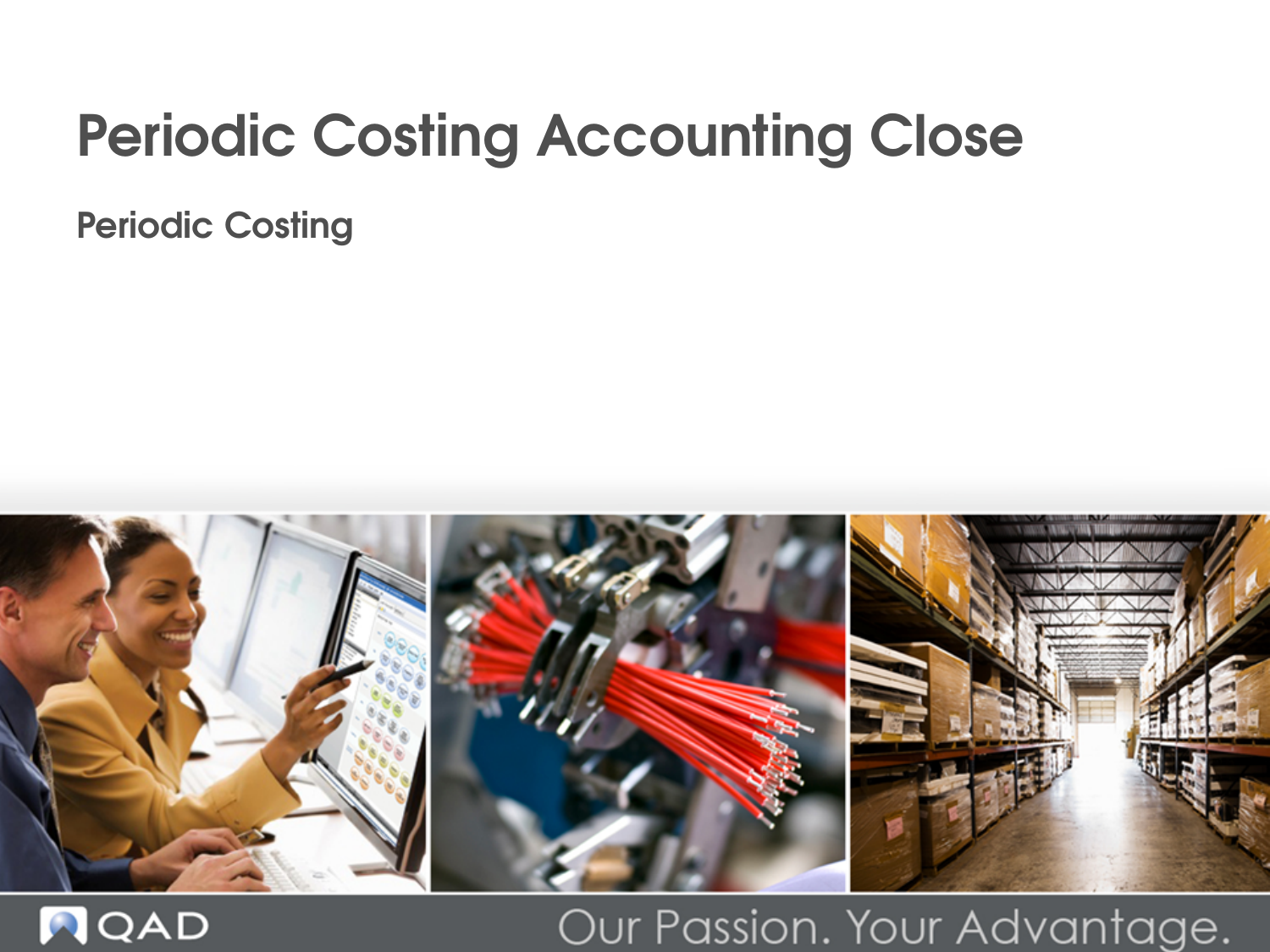

# Periodic Costing Accounting Close
Periodic Costing